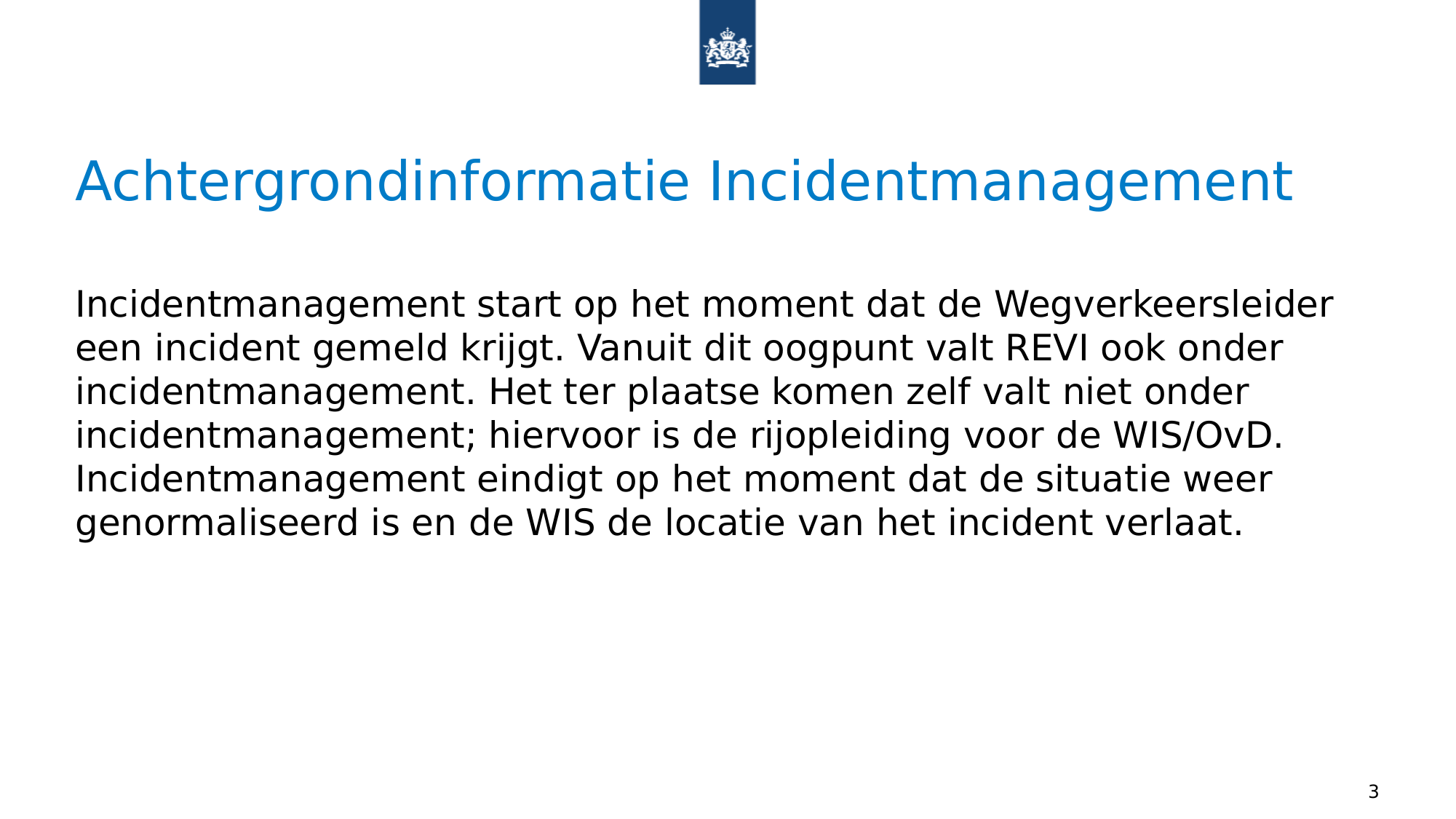

# Achtergrondinformatie Incidentmanagement
Incidentmanagement start op het moment dat de Wegverkeersleider een incident gemeld krijgt. Vanuit dit oogpunt valt REVI ook onder incidentmanagement. Het ter plaatse komen zelf valt niet onder incidentmanagement; hiervoor is de rijopleiding voor de WIS/OvD. Incidentmanagement eindigt op het moment dat de situatie weer genormaliseerd is en de WIS de locatie van het incident verlaat.

3